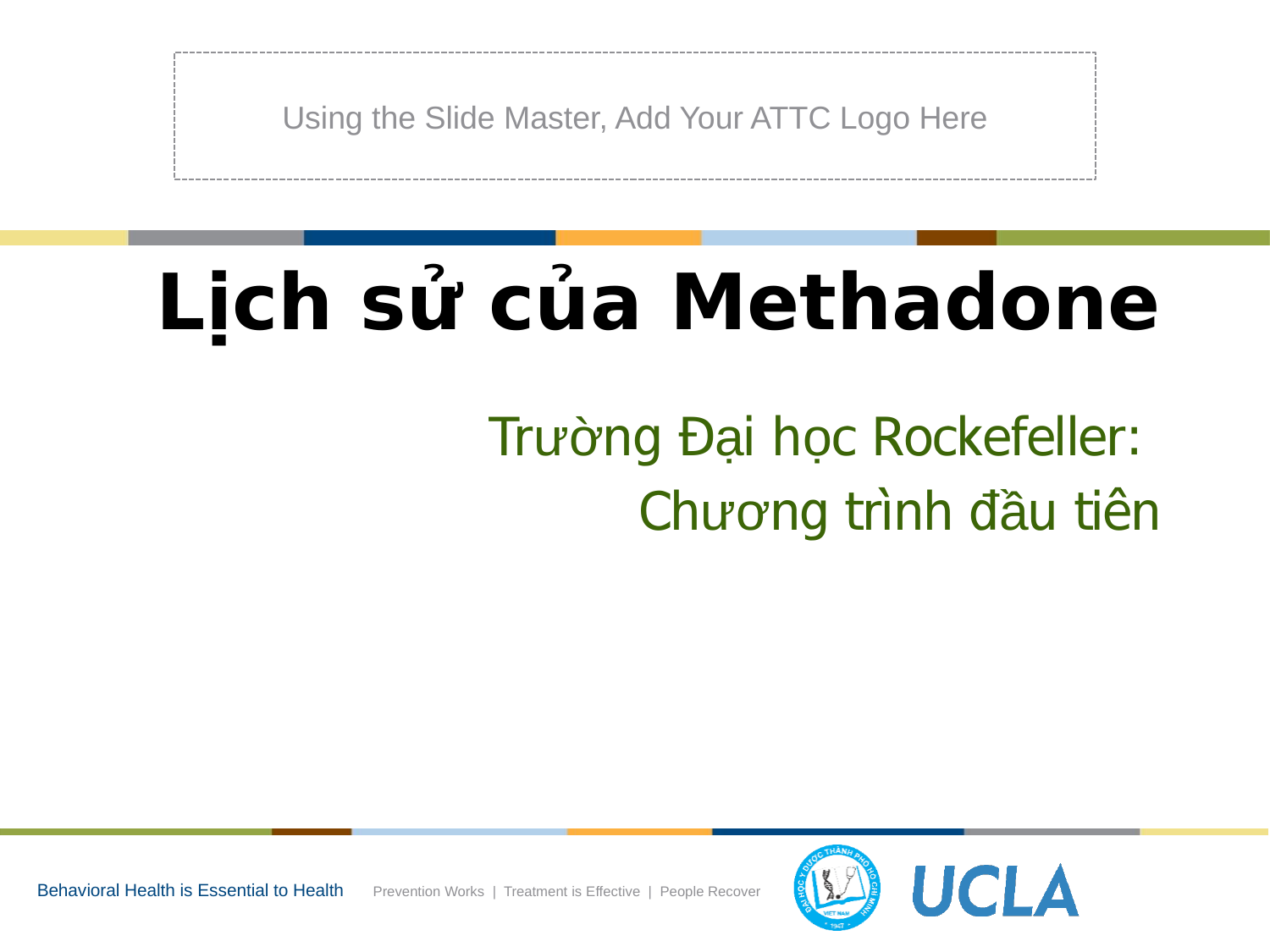

Lịch sử của Methadone
Trường Đại học Rockefeller:
Chương trình đầu tiên